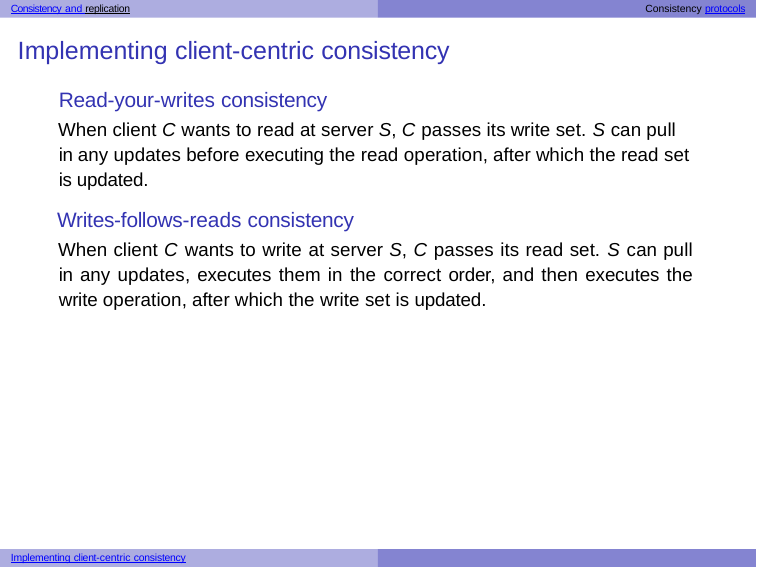

Consistency and replication	Consistency protocols
# Implementing client-centric consistency
Read-your-writes consistency
When client C wants to read at server S, C passes its write set. S can pull in any updates before executing the read operation, after which the read set is updated.
Writes-follows-reads consistency
When client C wants to write at server S, C passes its read set. S can pull in any updates, executes them in the correct order, and then executes the write operation, after which the write set is updated.

Implementing client-centric consistency